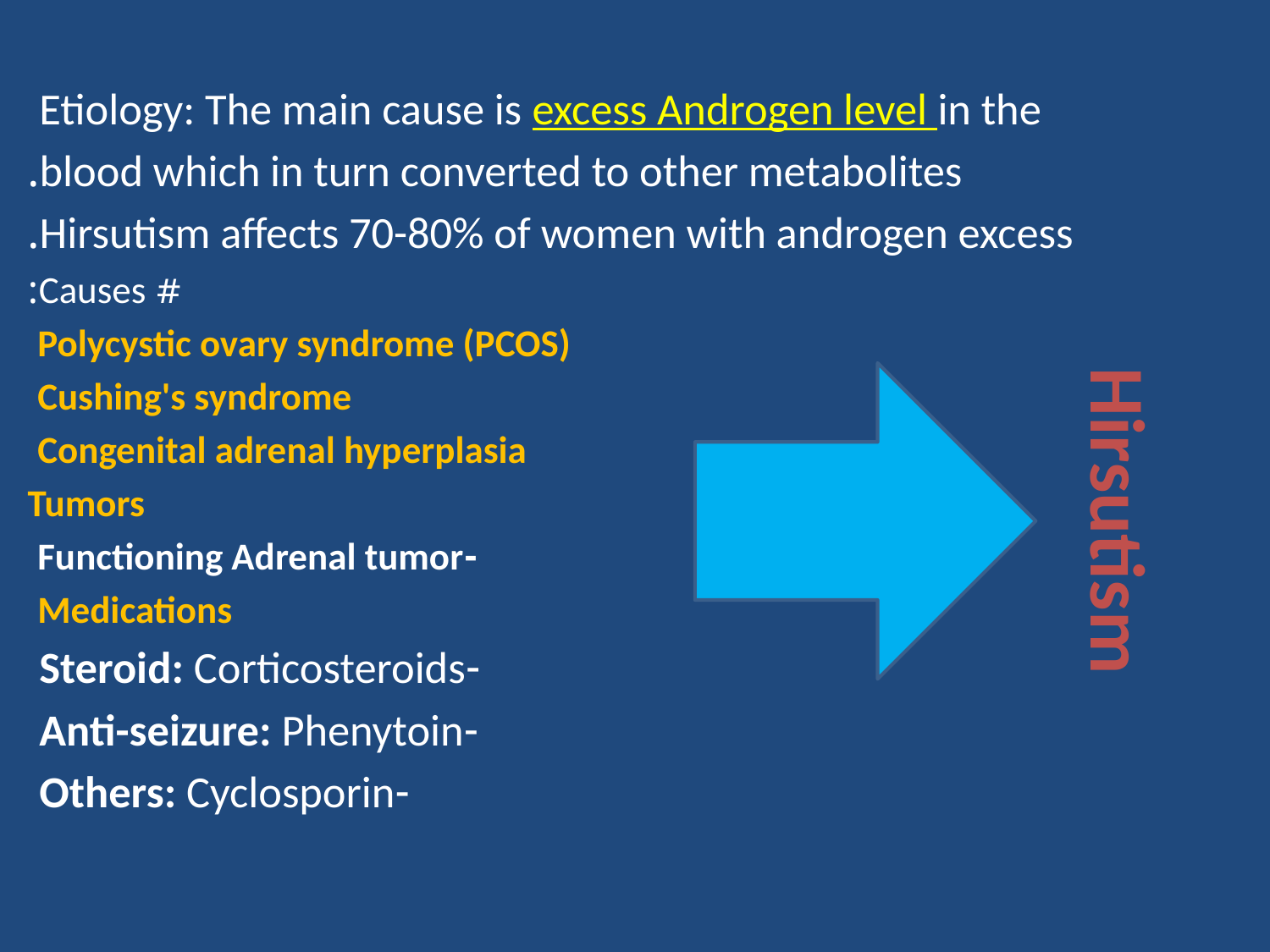

Etiology: The main cause is excess Androgen level in the
blood which in turn converted to other metabolites.
Hirsutism affects 70-80% of women with androgen excess.
# Causes:
Polycystic ovary syndrome (PCOS)
Cushing's syndrome
Congenital adrenal hyperplasia
Tumors
-Functioning Adrenal tumor
Medications
-Steroid: Corticosteroids
-Anti-seizure: Phenytoin
-Others: Cyclosporin

Hirsutism